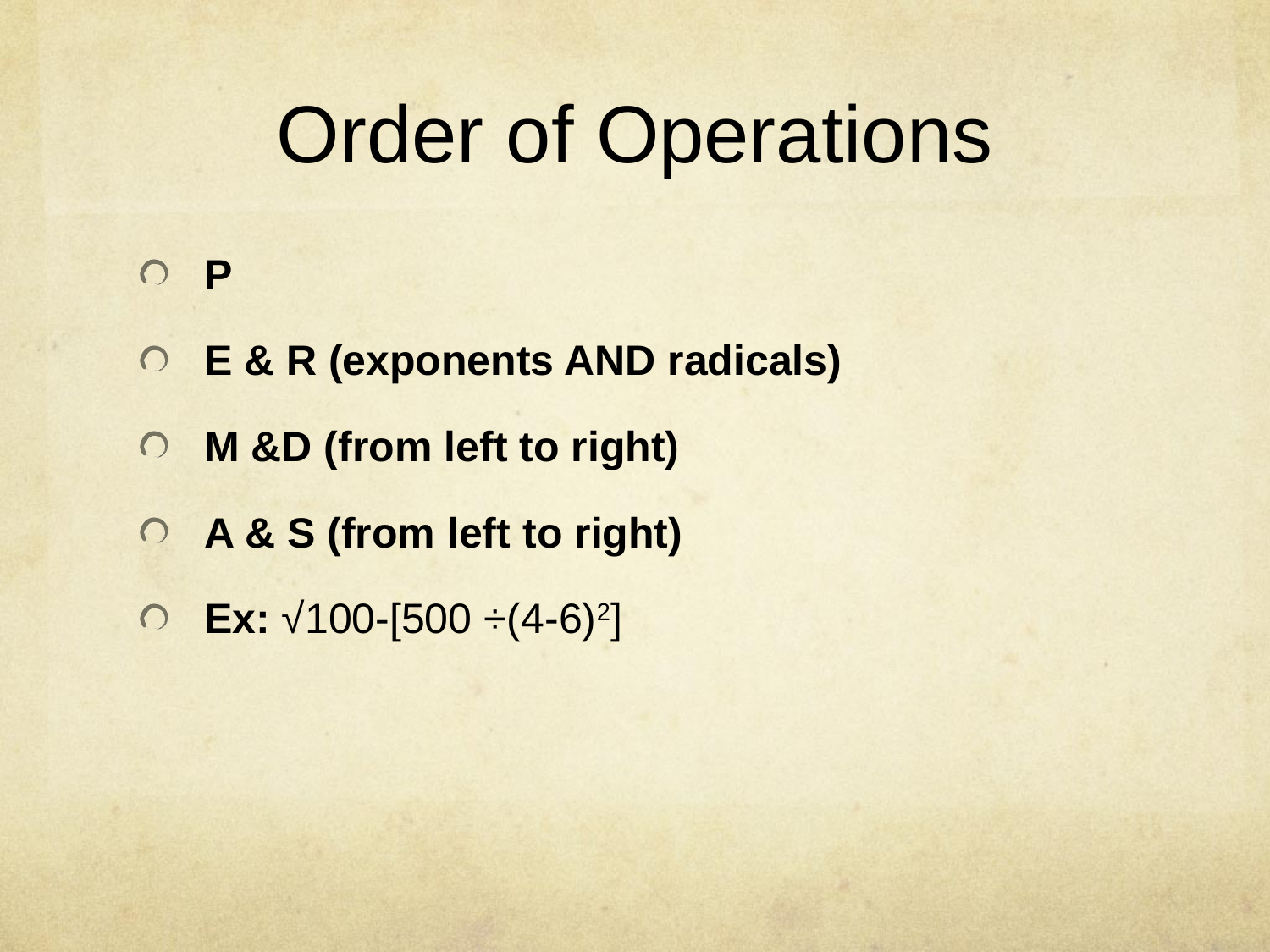

# Order of Operations
P
E & R (exponents AND radicals)
M &D (from left to right)
A & S (from left to right)
Ex: √100-[500 ÷(4-6)2]